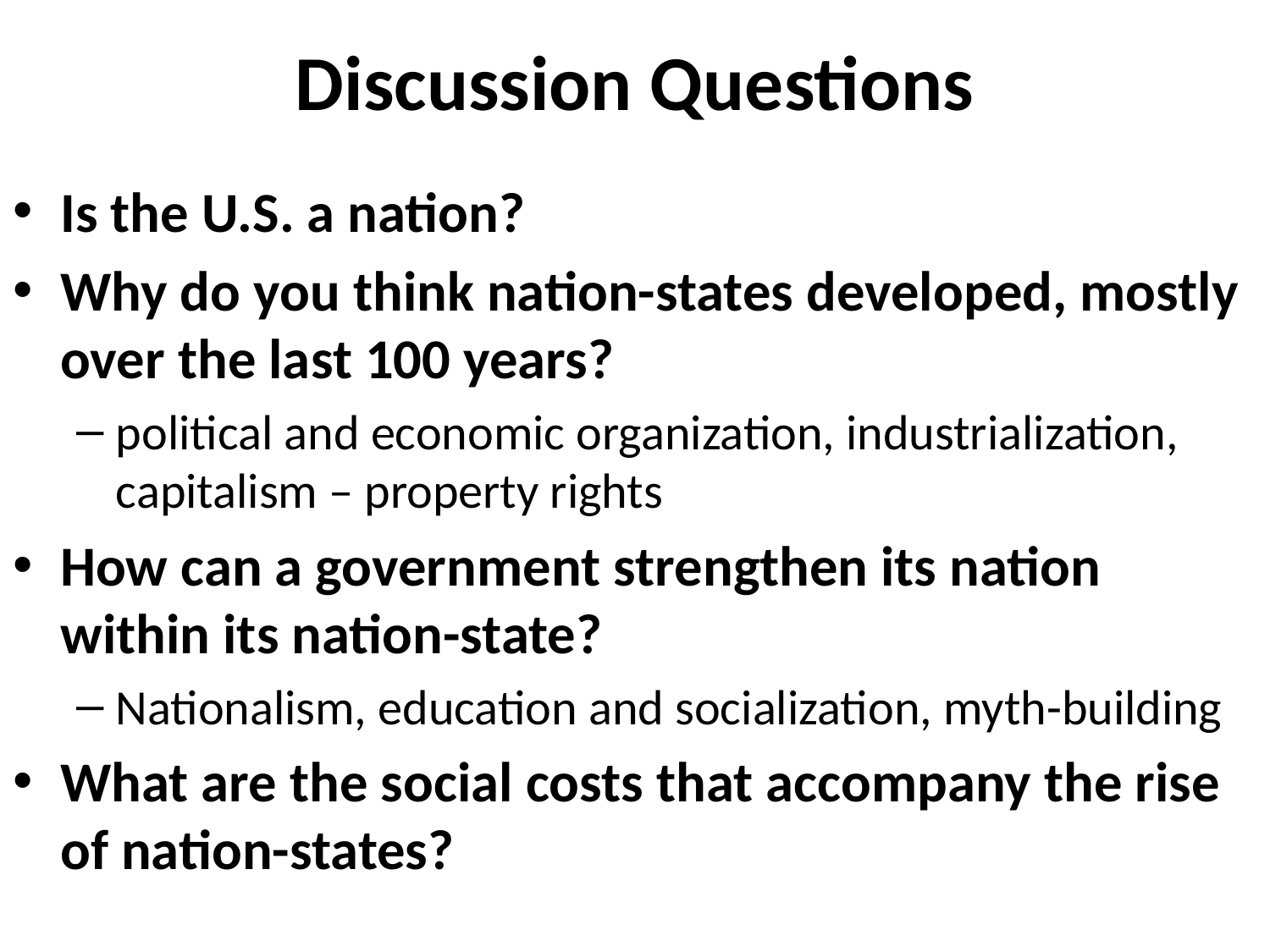

# Discussion Questions
Is the U.S. a nation?
Why do you think nation-states developed, mostly over the last 100 years?
political and economic organization, industrialization, capitalism – property rights
How can a government strengthen its nation within its nation-state?
Nationalism, education and socialization, myth-building
What are the social costs that accompany the rise of nation-states?